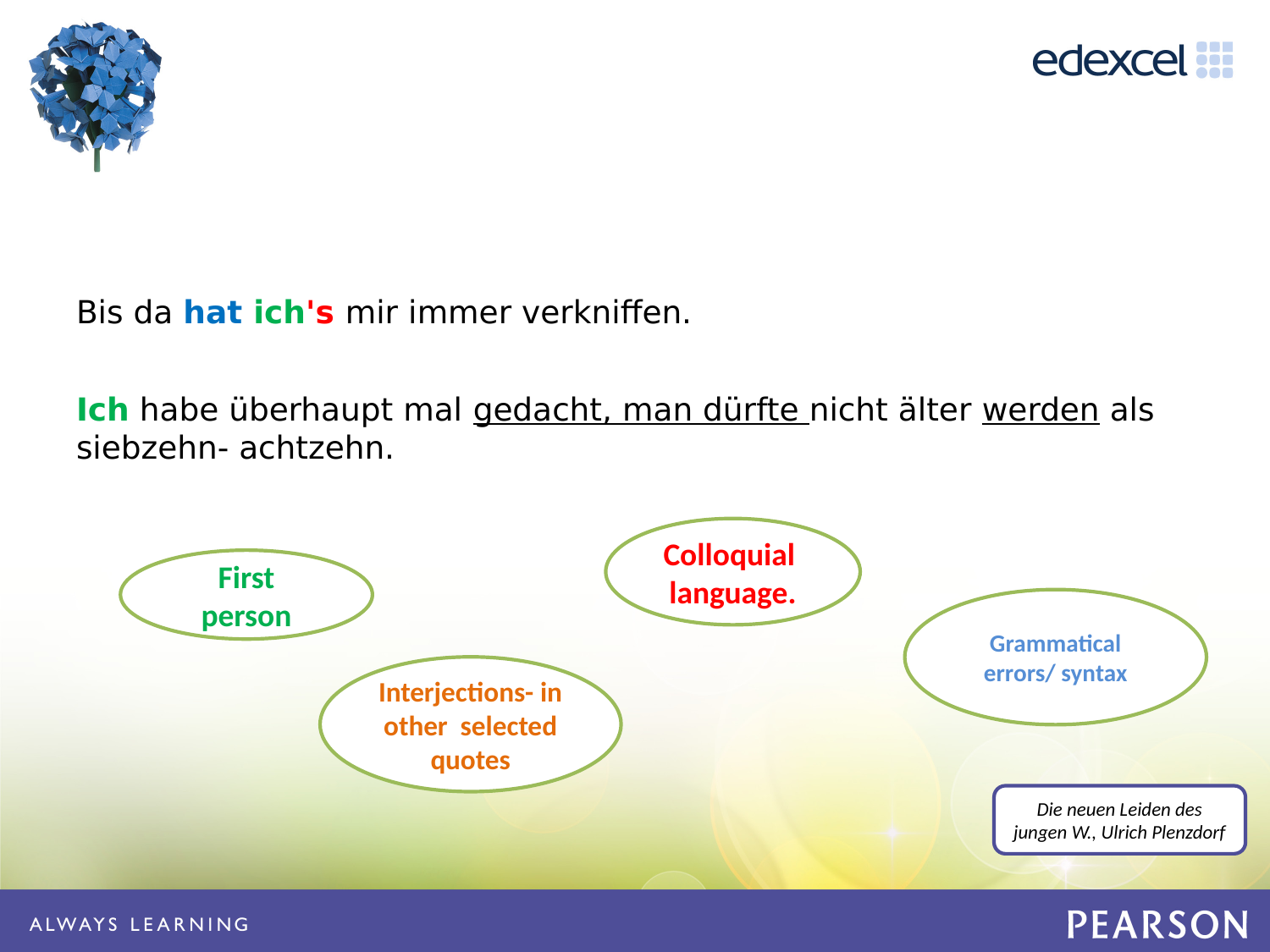

Bis da hat ich's mir immer verkniffen.

Ich habe überhaupt mal gedacht, man dürfte nicht älter werden als siebzehn- achtzehn.

Colloquial  language.
First person
Grammatical errors/ syntax
Interjections- in other  selected quotes
Die neuen Leiden des jungen W., Ulrich Plenzdorf